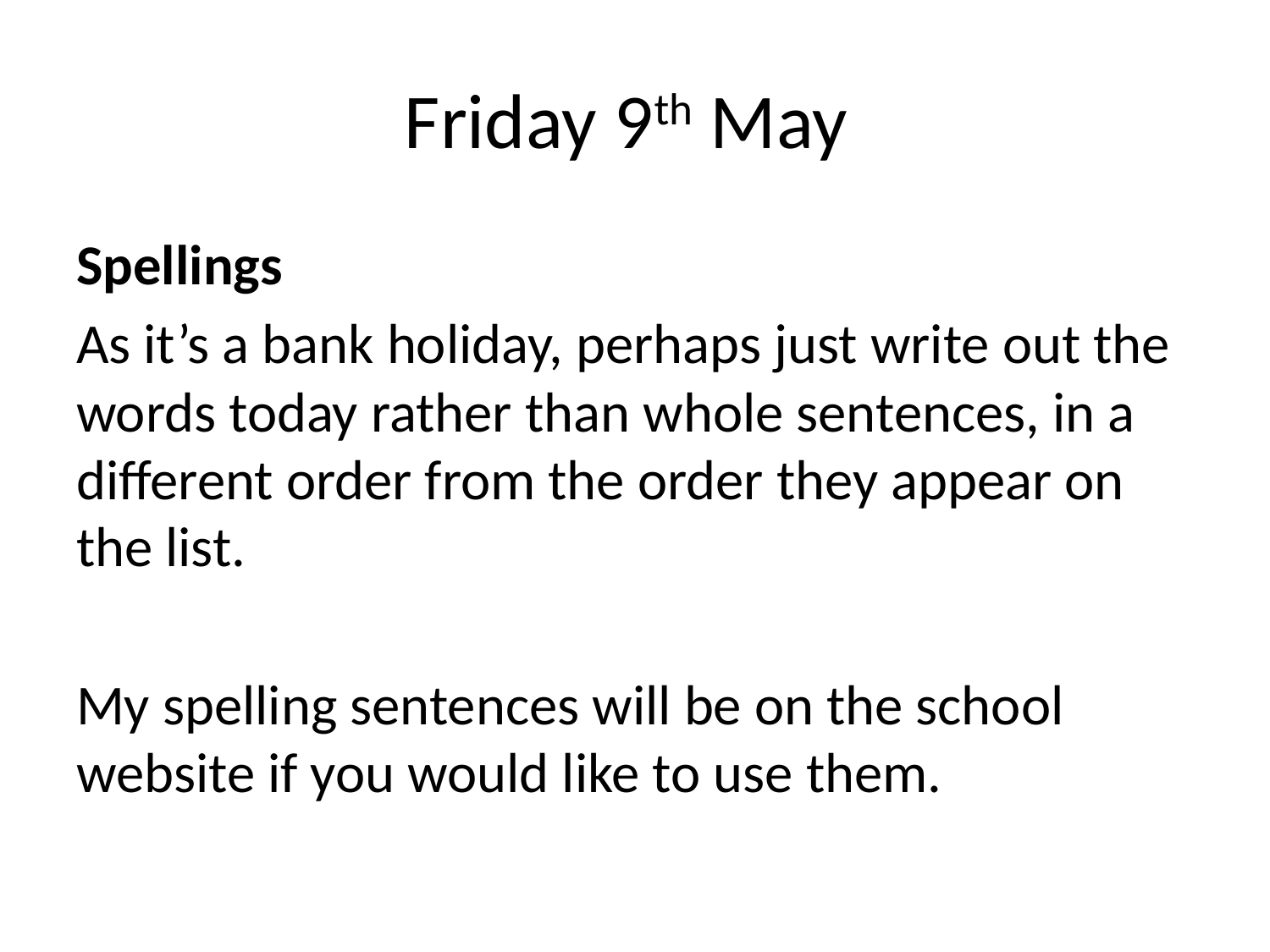

# Friday 9th May
Spellings
As it’s a bank holiday, perhaps just write out the words today rather than whole sentences, in a different order from the order they appear on the list.

My spelling sentences will be on the school website if you would like to use them.